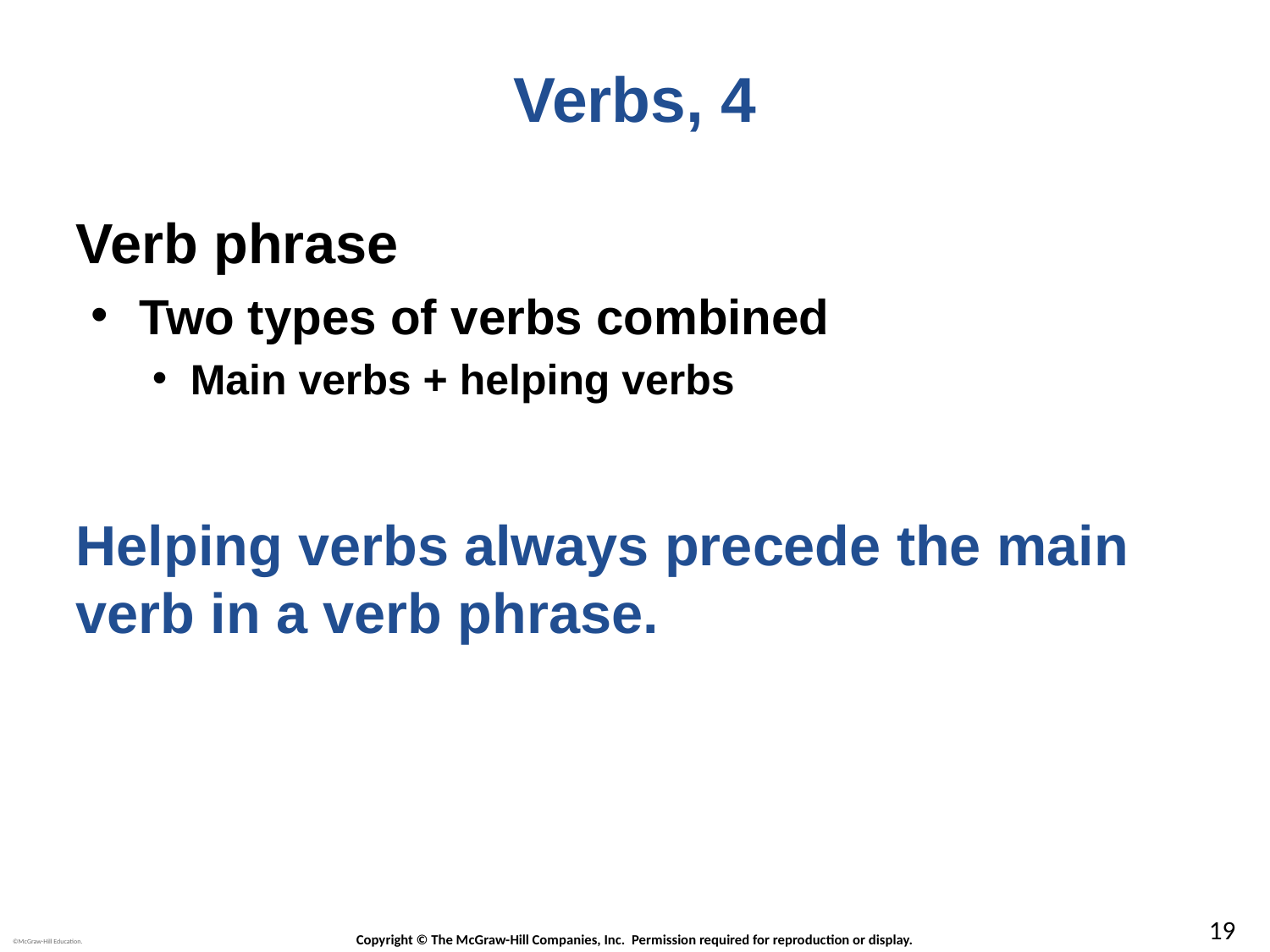

# Verbs, 4
Verb phrase
Two types of verbs combined
Main verbs + helping verbs
Helping verbs always precede the main verb in a verb phrase.